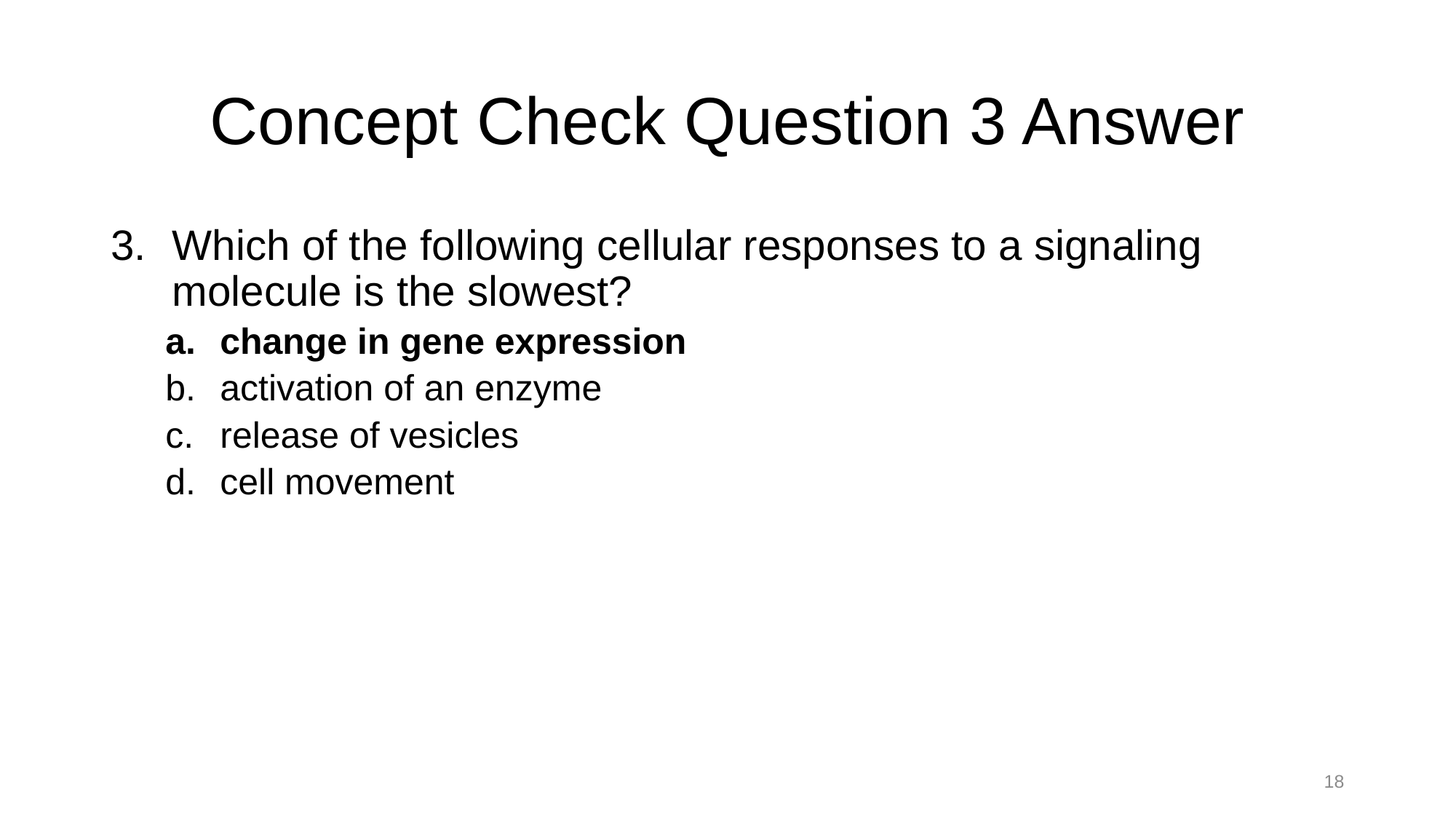

# Concept Check Question 3 Answer
Which of the following cellular responses to a signaling molecule is the slowest?
change in gene expression
activation of an enzyme
release of vesicles
cell movement

18